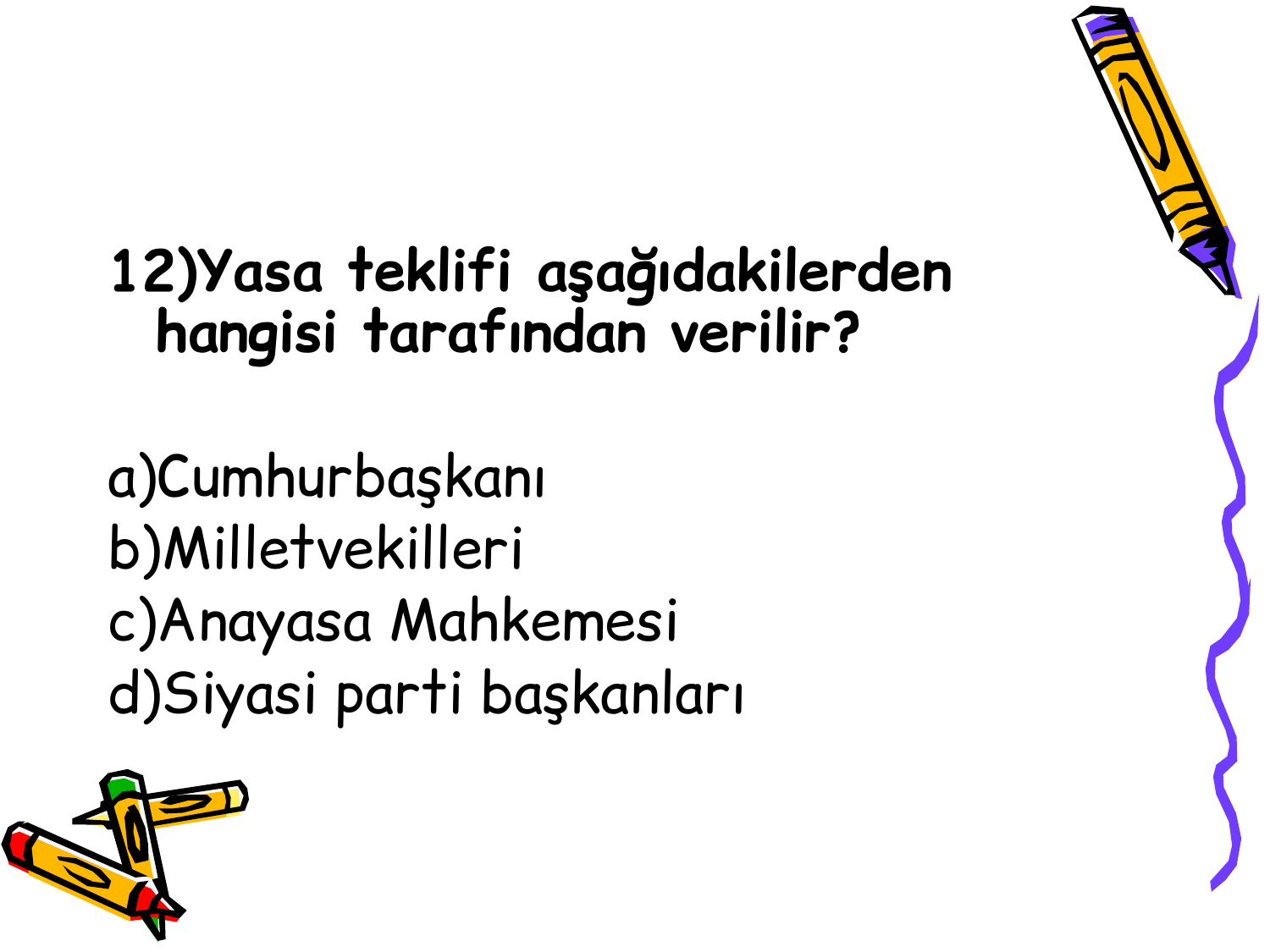

12)Yasa teklifi aşağıdakilerden hangisi tarafından verilir?

a)Cumhurbaşkanı
b)Milletvekilleri
c)Anayasa Mahkemesi
d)Siyasi parti başkanları